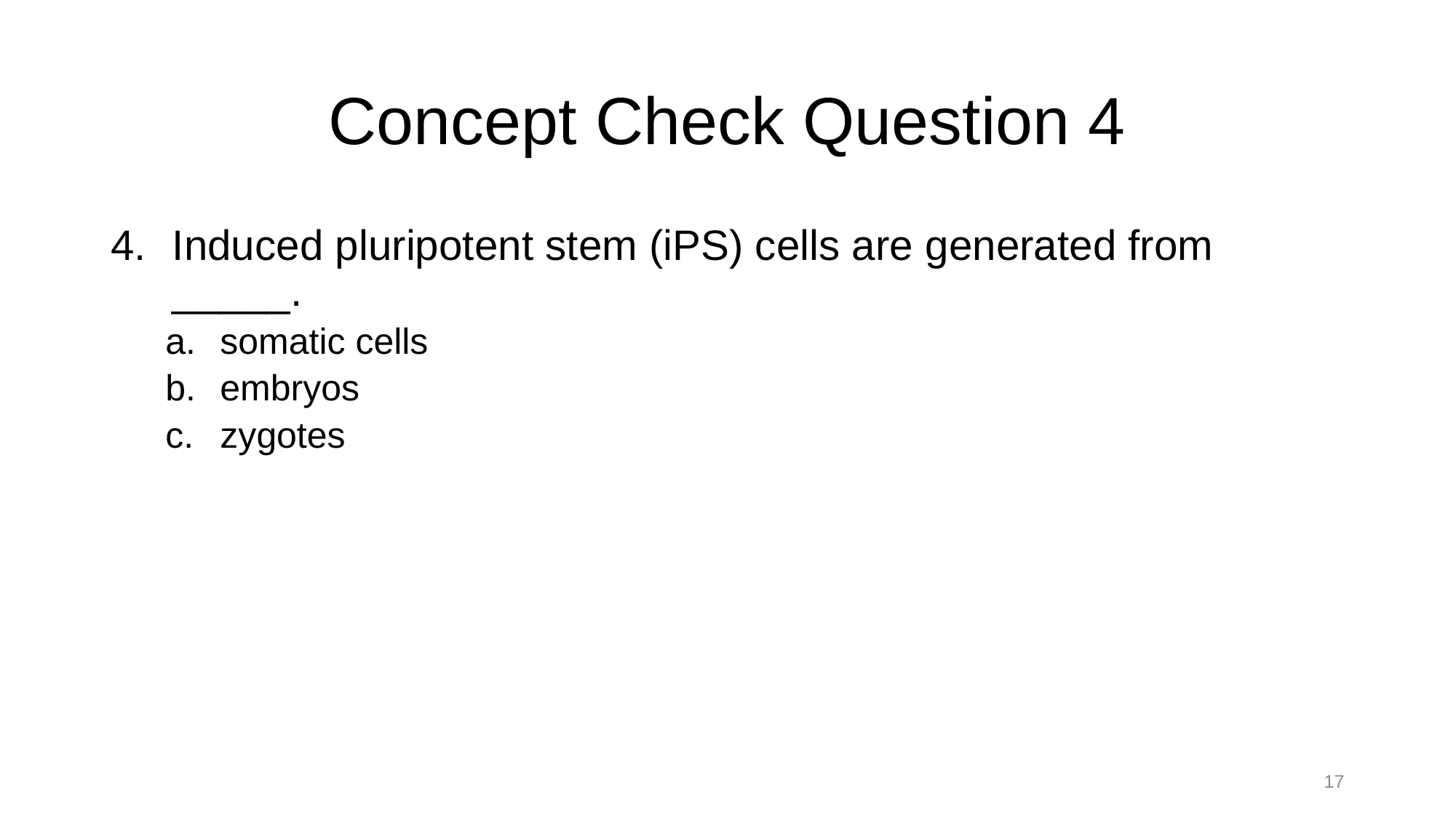

# Concept Check Question 4
Induced pluripotent stem (iPS) cells are generated from _____.
somatic cells
embryos
zygotes
17